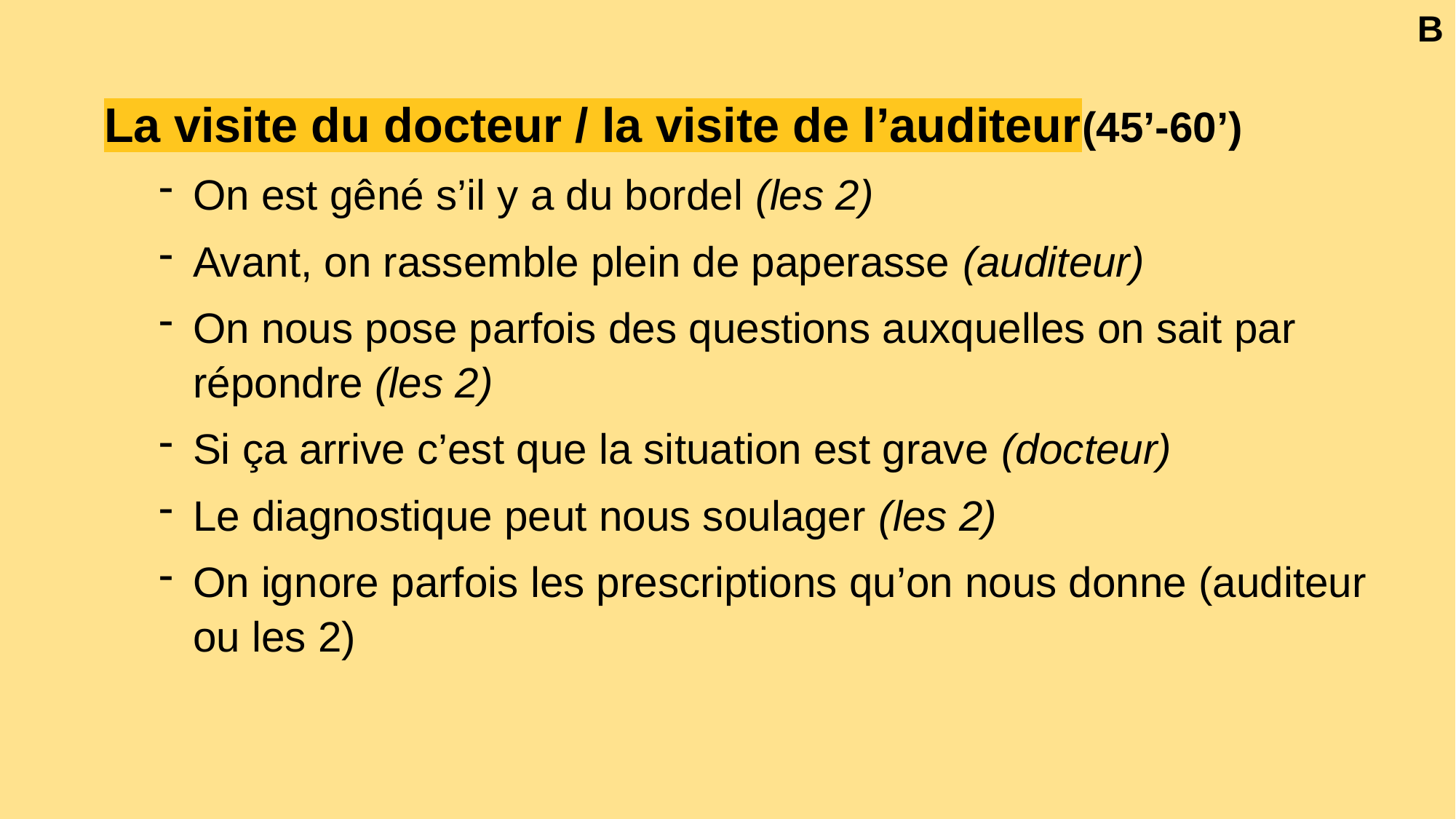

B
La visite du docteur / la visite de l’auditeur(45’-60’)
On est gêné s’il y a du bordel (les 2)
Avant, on rassemble plein de paperasse (auditeur)
On nous pose parfois des questions auxquelles on sait par répondre (les 2)
Si ça arrive c’est que la situation est grave (docteur)
Le diagnostique peut nous soulager (les 2)
On ignore parfois les prescriptions qu’on nous donne (auditeur ou les 2)